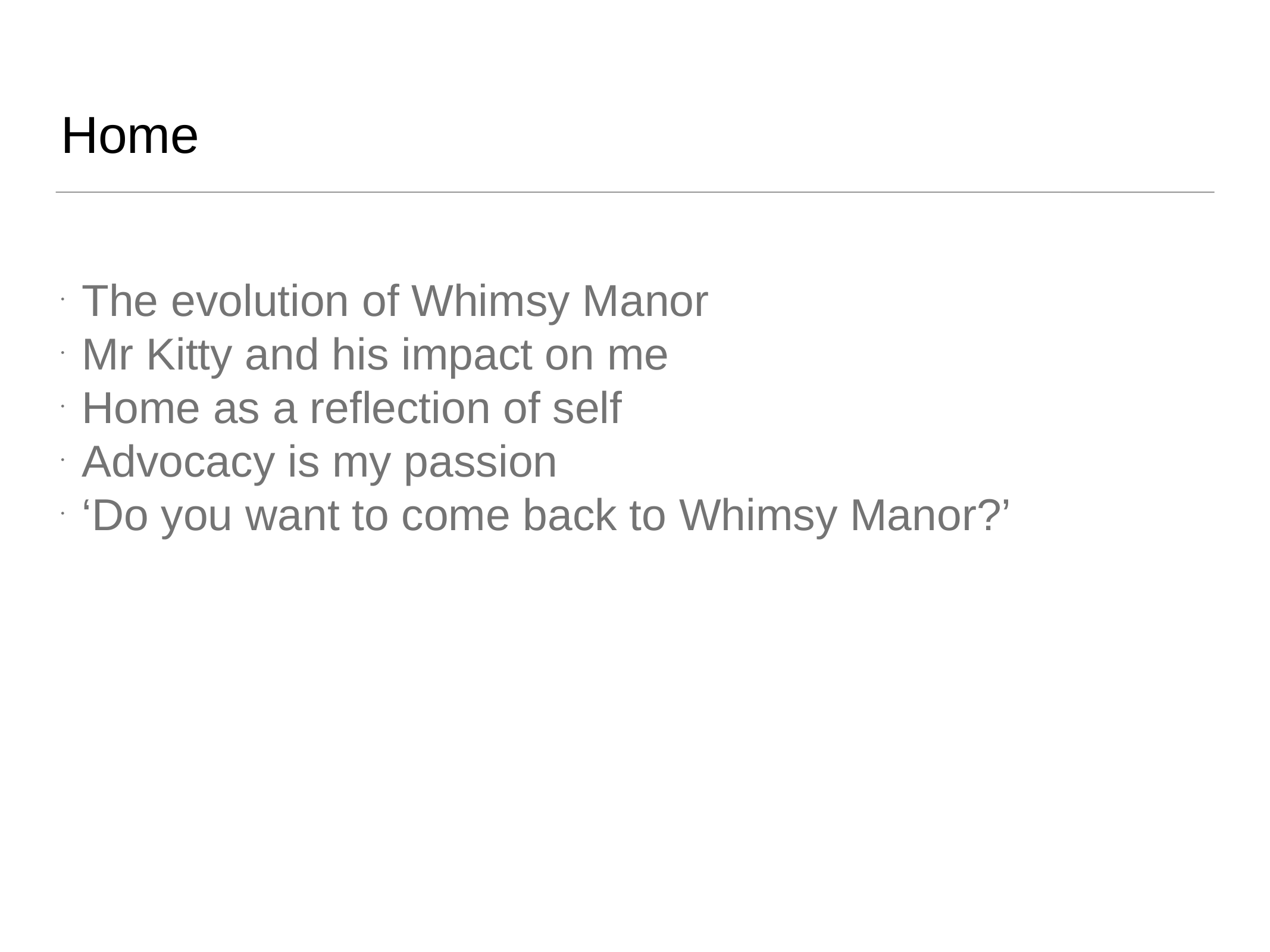

Home
The evolution of Whimsy Manor
Mr Kitty and his impact on me
Home as a reflection of self
Advocacy is my passion
‘Do you want to come back to Whimsy Manor?’